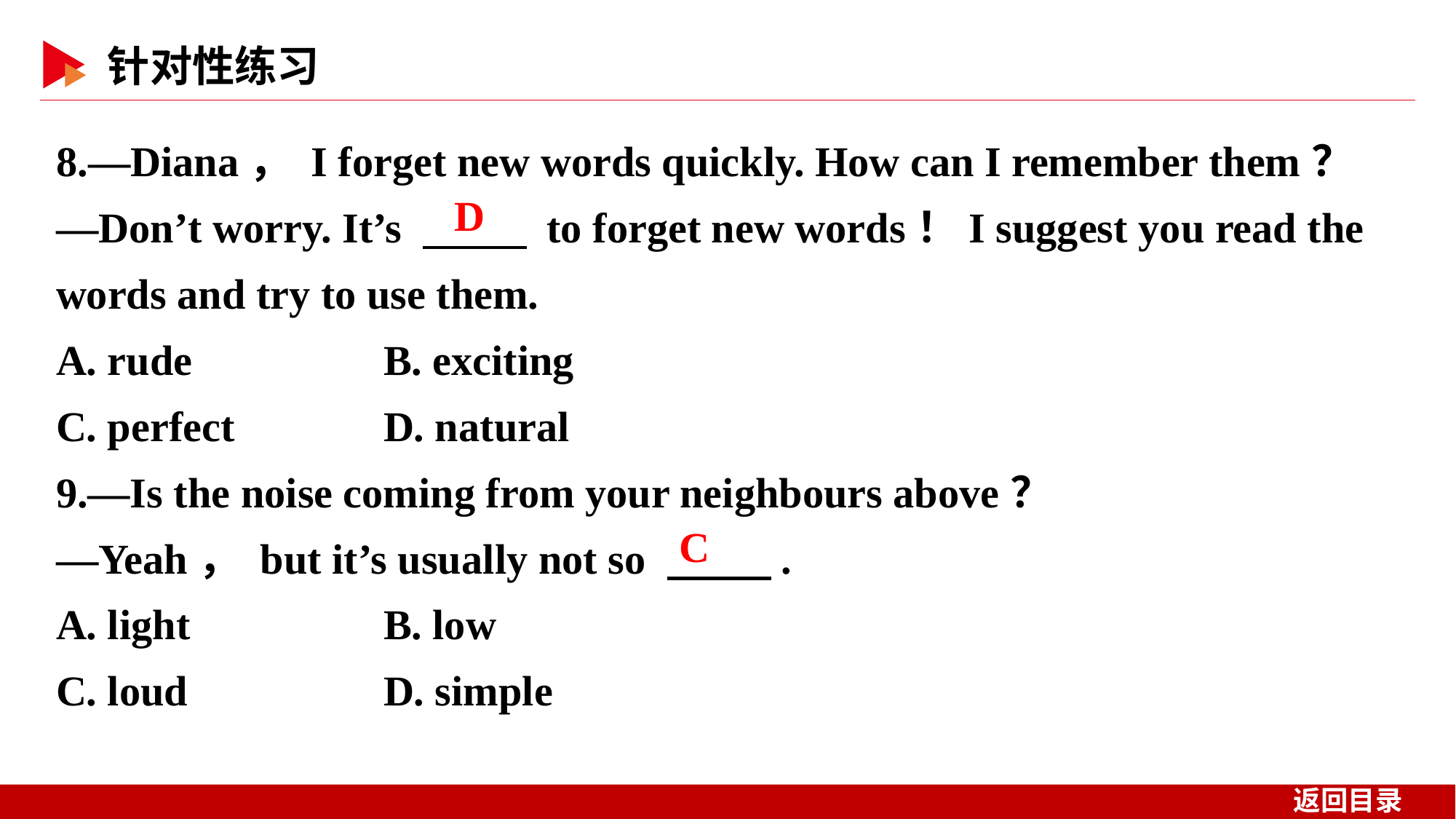

8.—Diana， I forget new words quickly. How can I remember them？
—Don’t worry. It’s 　  　 to forget new words！I suggest you read the words and try to use them.
A. rude                	B. exciting
C. perfect          	D. natural
9.—Is the noise coming from your neighbours above？
—Yeah， but it’s usually not so 　  　.
A. light                	B. low
C. loud                	D. simple
D
C